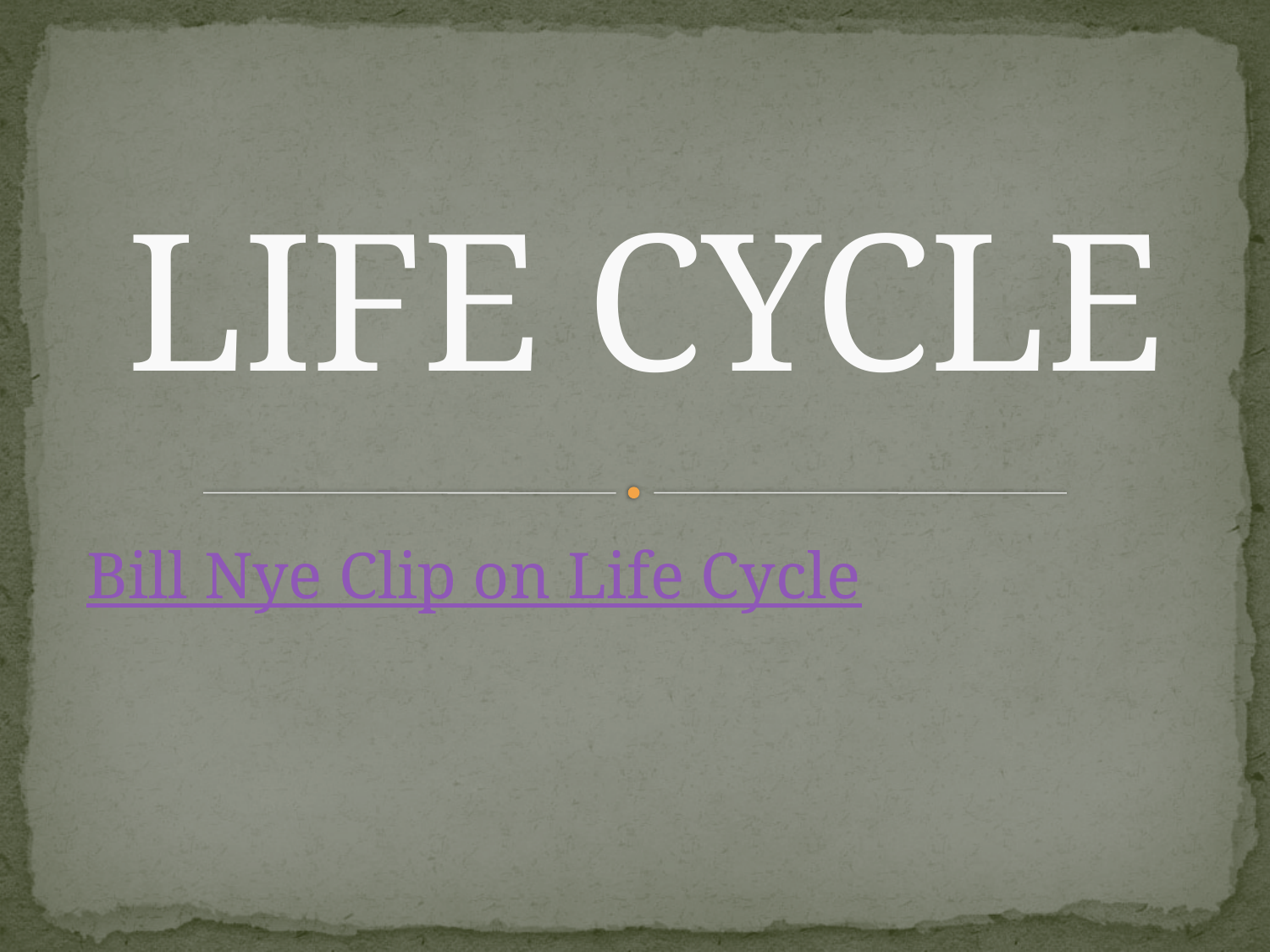

# LIFE CYCLE
Bill Nye Clip on Life Cycle